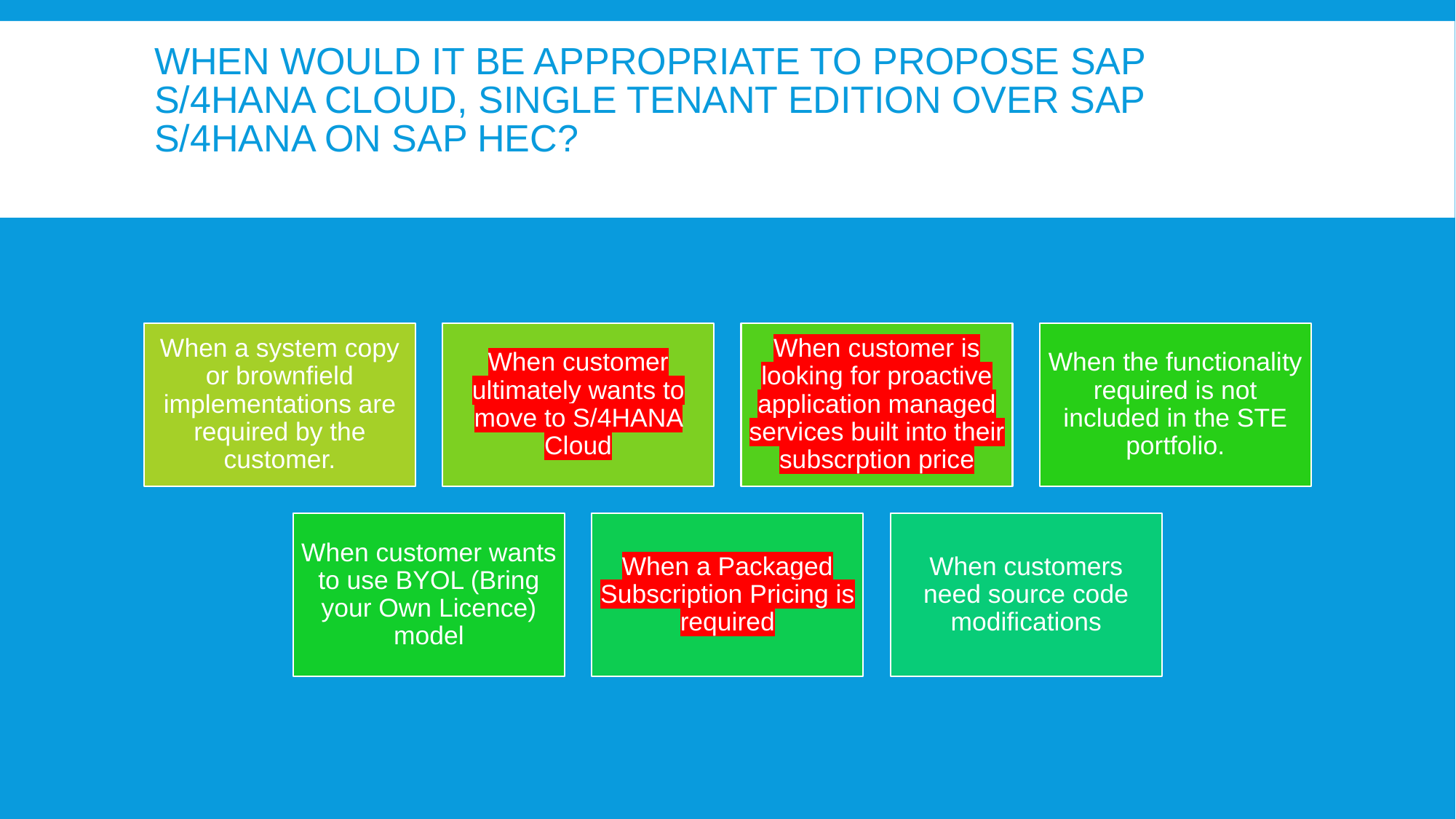

# When would it be appropriate to propose SAP S/4HANA Cloud, Single Tenant Edition over SAP S/4HANA on SAP HEC?
When a system copy or brownfield implementations are required by the customer.
When customer ultimately wants to move to S/4HANA Cloud
When customer is looking for proactive application managed services built into their subscrption price
When the functionality required is not included in the STE portfolio.
When customer wants to use BYOL (Bring your Own Licence) model
When a Packaged Subscription Pricing is required
When customers need source code modifications